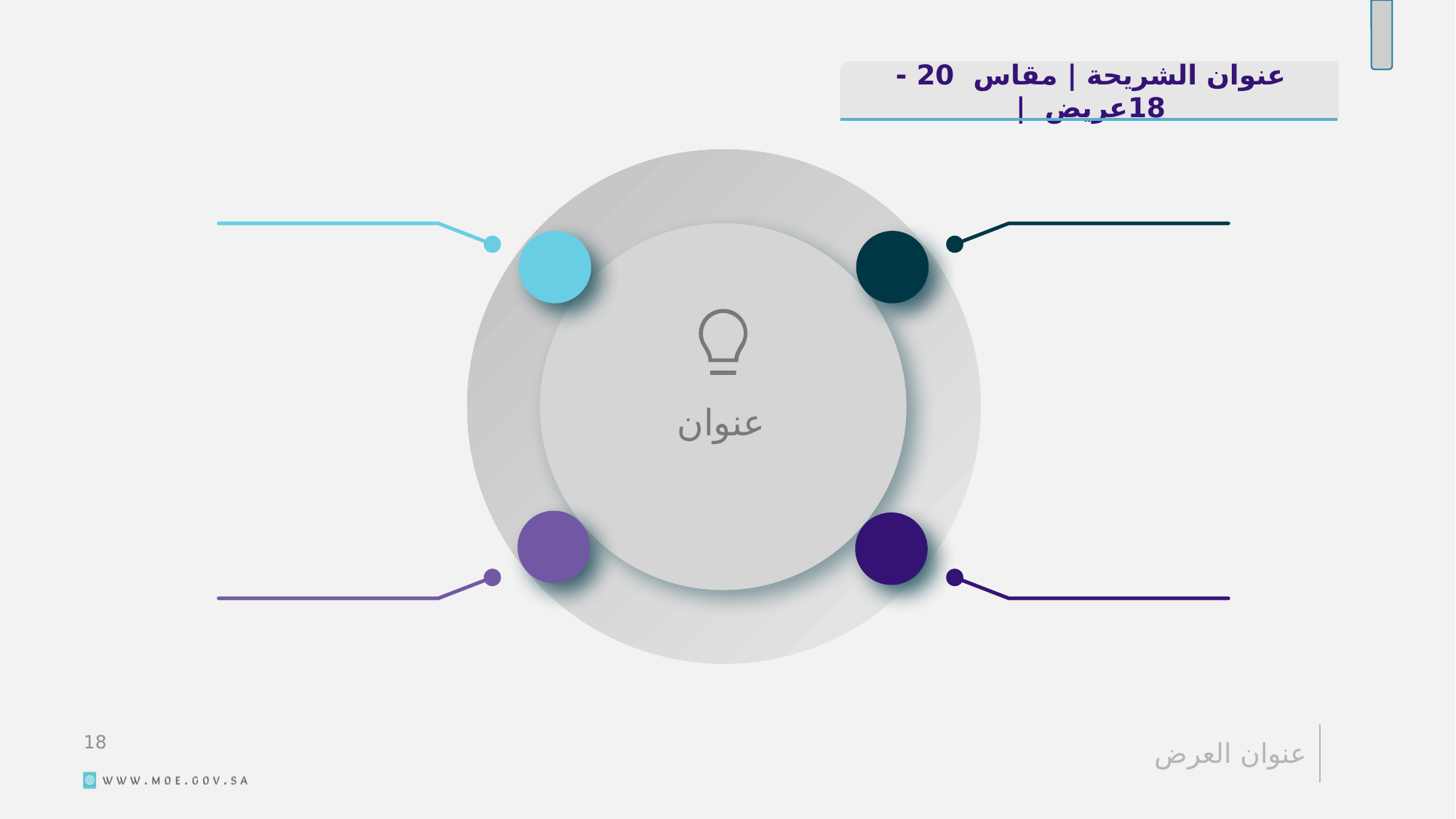

عنوان الشريحة | مقاس  20 - 18عريض  |

عنوان

18
عنوان العرض